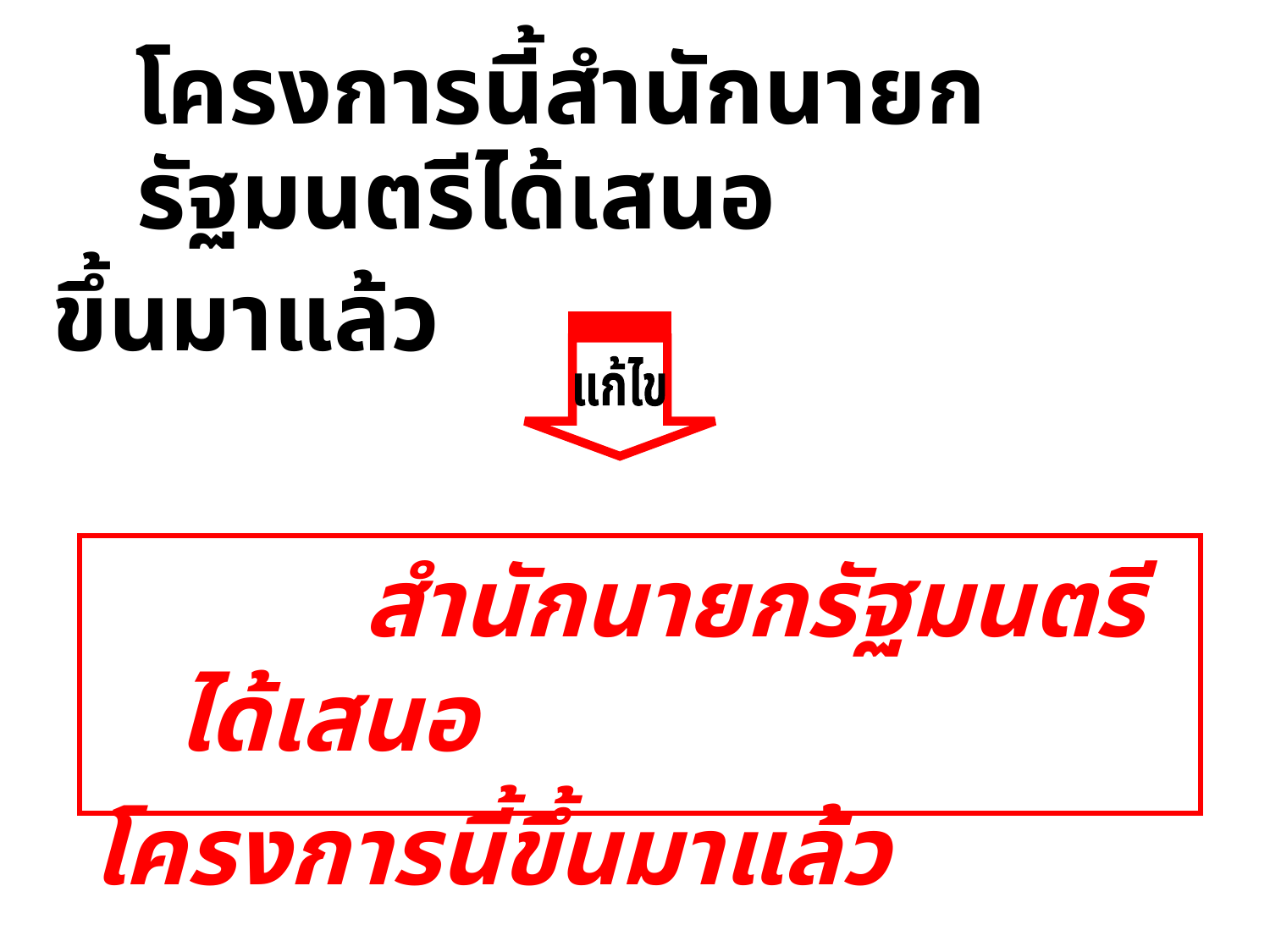

โครงการนี้สำนักนายกรัฐมนตรีได้เสนอ
ขึ้นมาแล้ว

แก้ไข
           สำนักนายกรัฐมนตรีได้เสนอ
โครงการนี้ขึ้นมาแล้ว